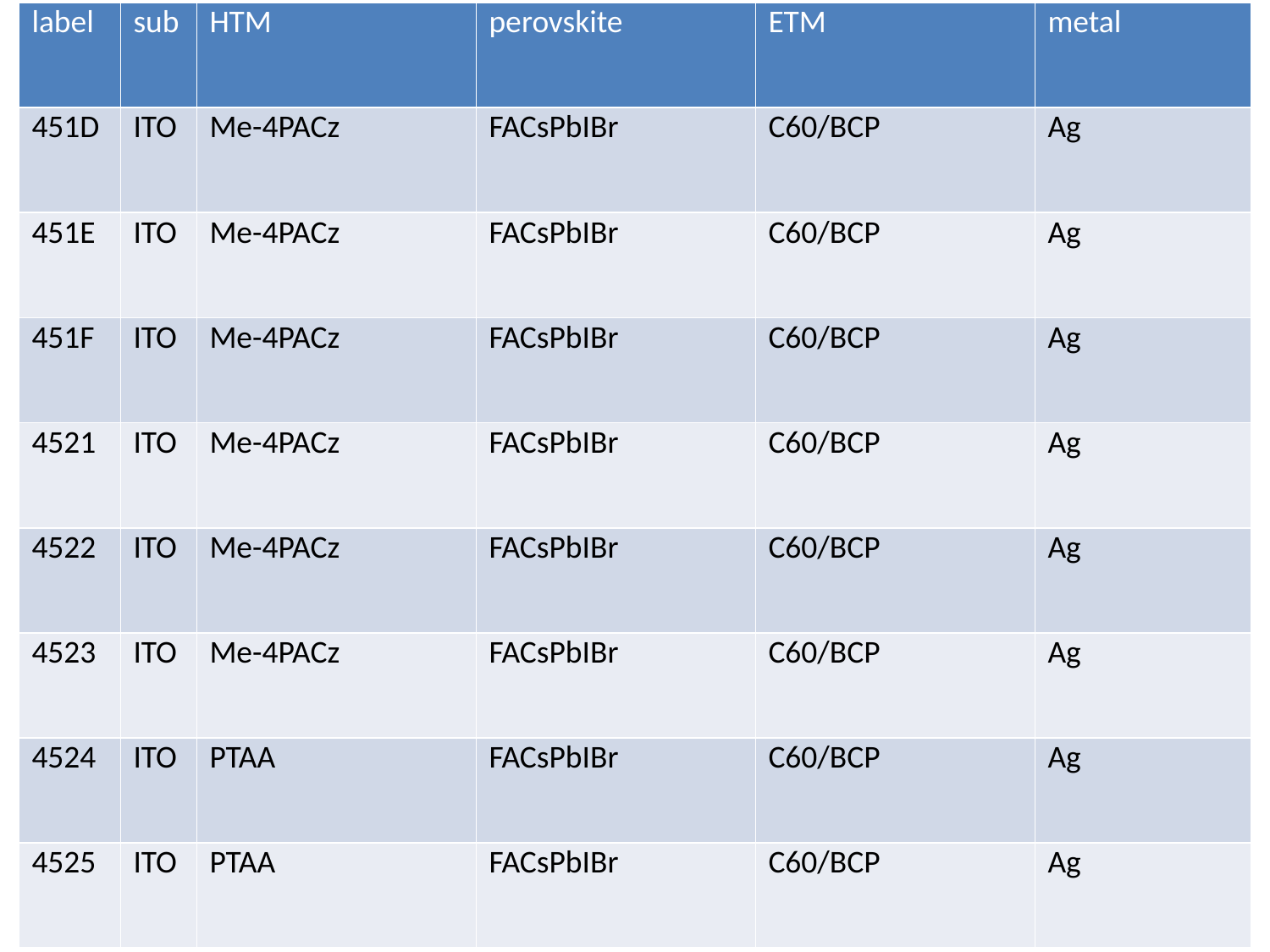

| label | sub | HTM | perovskite | ETM | metal |
| --- | --- | --- | --- | --- | --- |
| 451D | ITO | Me-4PACz | FACsPbIBr | C60/BCP | Ag |
| 451E | ITO | Me-4PACz | FACsPbIBr | C60/BCP | Ag |
| 451F | ITO | Me-4PACz | FACsPbIBr | C60/BCP | Ag |
| 4521 | ITO | Me-4PACz | FACsPbIBr | C60/BCP | Ag |
| 4522 | ITO | Me-4PACz | FACsPbIBr | C60/BCP | Ag |
| 4523 | ITO | Me-4PACz | FACsPbIBr | C60/BCP | Ag |
| 4524 | ITO | PTAA | FACsPbIBr | C60/BCP | Ag |
| 4525 | ITO | PTAA | FACsPbIBr | C60/BCP | Ag |